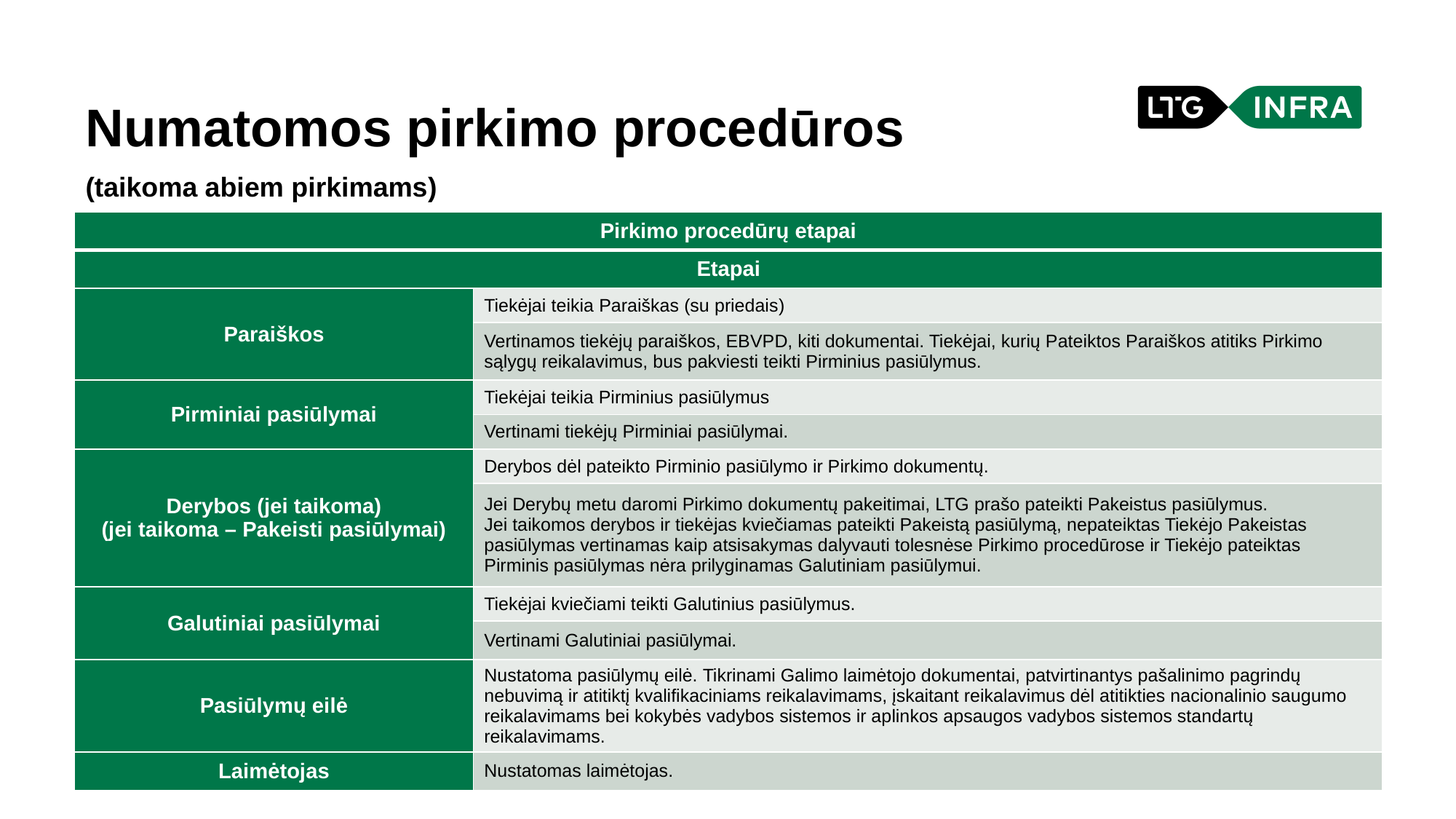

Numatomos pirkimo procedūros
(taikoma abiem pirkimams)

| Pirkimo procedūrų etapai |  |
| --- | --- |
| Etapai |  |
| Paraiškos | Tiekėjai teikia Paraiškas (su priedais) |
|  | Vertinamos tiekėjų paraiškos, EBVPD, kiti dokumentai. Tiekėjai, kurių Pateiktos Paraiškos atitiks Pirkimo sąlygų reikalavimus, bus pakviesti teikti Pirminius pasiūlymus. |
| Pirminiai pasiūlymai | Tiekėjai teikia Pirminius pasiūlymus |
|  | Vertinami tiekėjų Pirminiai pasiūlymai. |
| Derybos (jei taikoma) (jei taikoma – Pakeisti pasiūlymai) | Derybos dėl pateikto Pirminio pasiūlymo ir Pirkimo dokumentų. |
|  | Jei Derybų metu daromi Pirkimo dokumentų pakeitimai, LTG prašo pateikti Pakeistus pasiūlymus.​ Jei taikomos derybos ir tiekėjas kviečiamas pateikti Pakeistą pasiūlymą, nepateiktas Tiekėjo Pakeistas pasiūlymas vertinamas kaip atsisakymas dalyvauti tolesnėse Pirkimo procedūrose ir Tiekėjo pateiktas Pirminis pasiūlymas nėra prilyginamas Galutiniam pasiūlymui. |
| Galutiniai pasiūlymai | Tiekėjai kviečiami teikti Galutinius pasiūlymus. |
|  | Vertinami Galutiniai pasiūlymai. |
| Pasiūlymų eilė | Nustatoma pasiūlymų eilė.​ Tikrinami Galimo laimėtojo dokumentai, patvirtinantys pašalinimo pagrindų nebuvimą ir atitiktį kvalifikaciniams reikalavimams, įskaitant reikalavimus dėl atitikties nacionalinio saugumo reikalavimams bei kokybės vadybos sistemos ir aplinkos apsaugos vadybos sistemos standartų reikalavimams. |
| Laimėtojas | Nustatomas laimėtojas.​ |